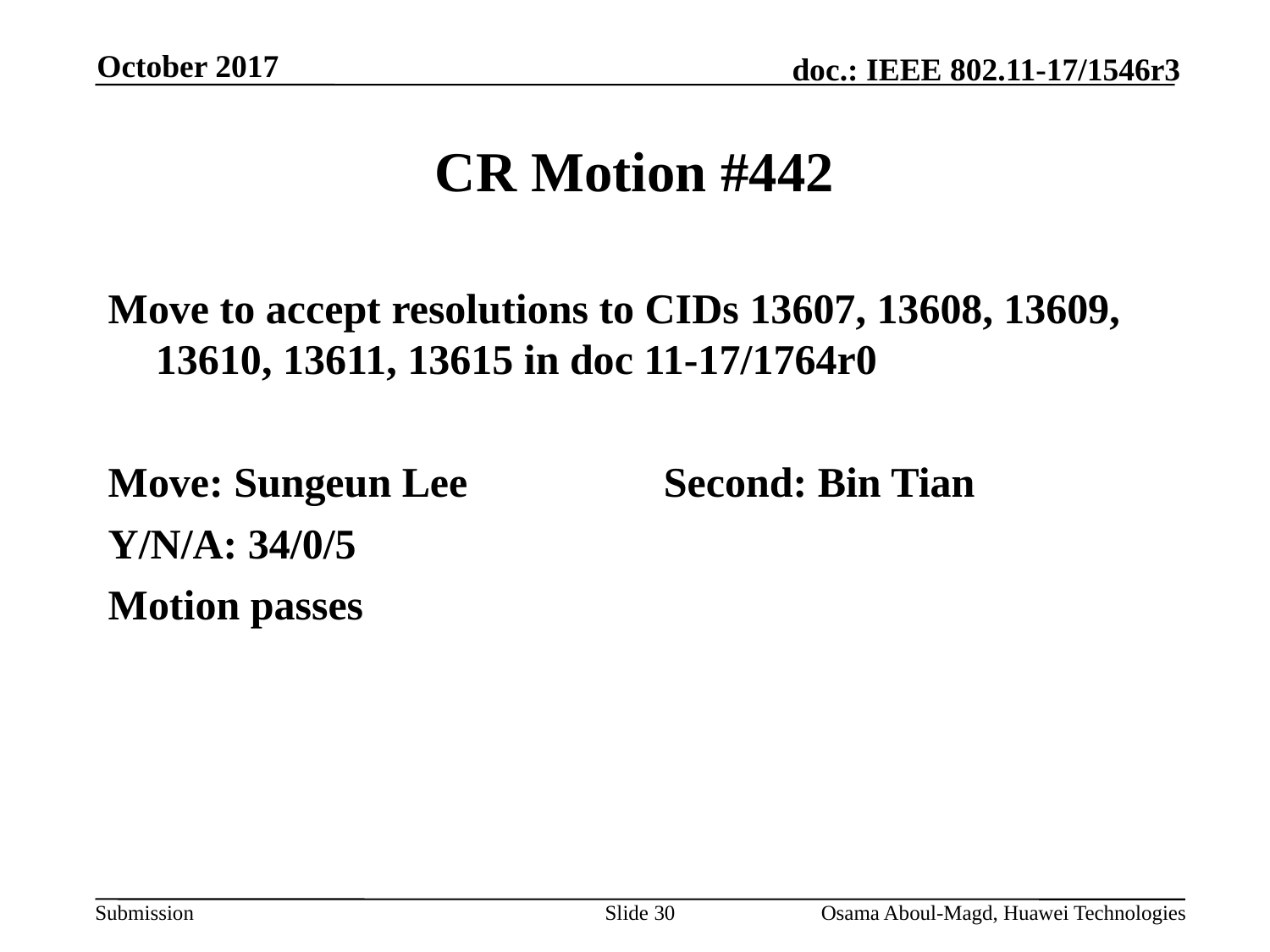

October 2017
# CR Motion #442
Move to accept resolutions to CIDs 13607, 13608, 13609, 13610, 13611, 13615 in doc 11-17/1764r0

Move: Sungeun Lee		Second: Bin Tian
Y/N/A: 34/0/5
Motion passes
Slide 30
Osama Aboul-Magd, Huawei Technologies